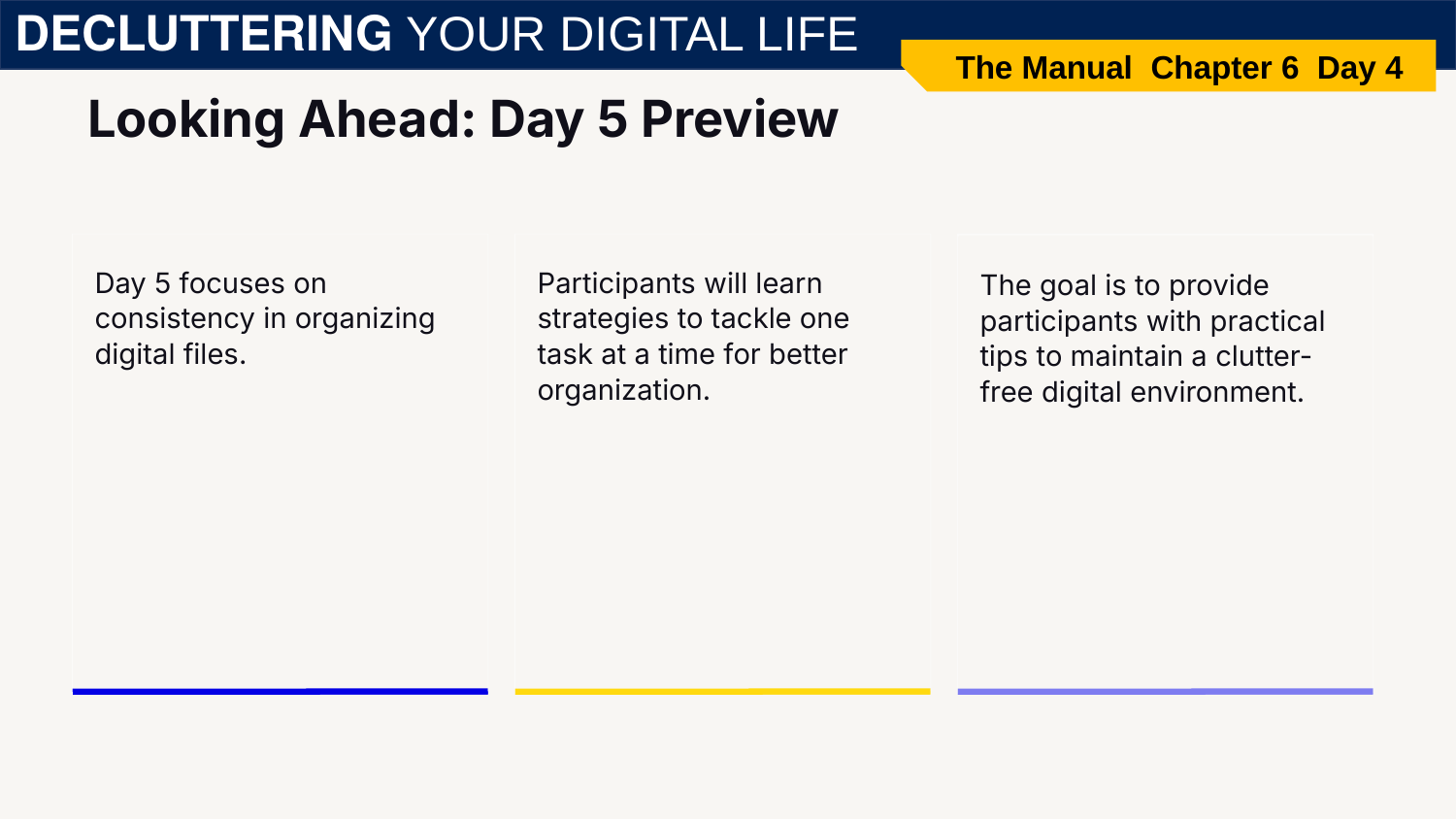

DECLUTTERING YOUR DIGITAL LIFE
The Manual  Chapter 6  Day 4

# Looking Ahead: Day 5 Preview
Day 5 focuses on consistency in organizing digital files.
Participants will learn strategies to tackle one task at a time for better organization.
The goal is to provide participants with practical tips to maintain a clutter-free digital environment.